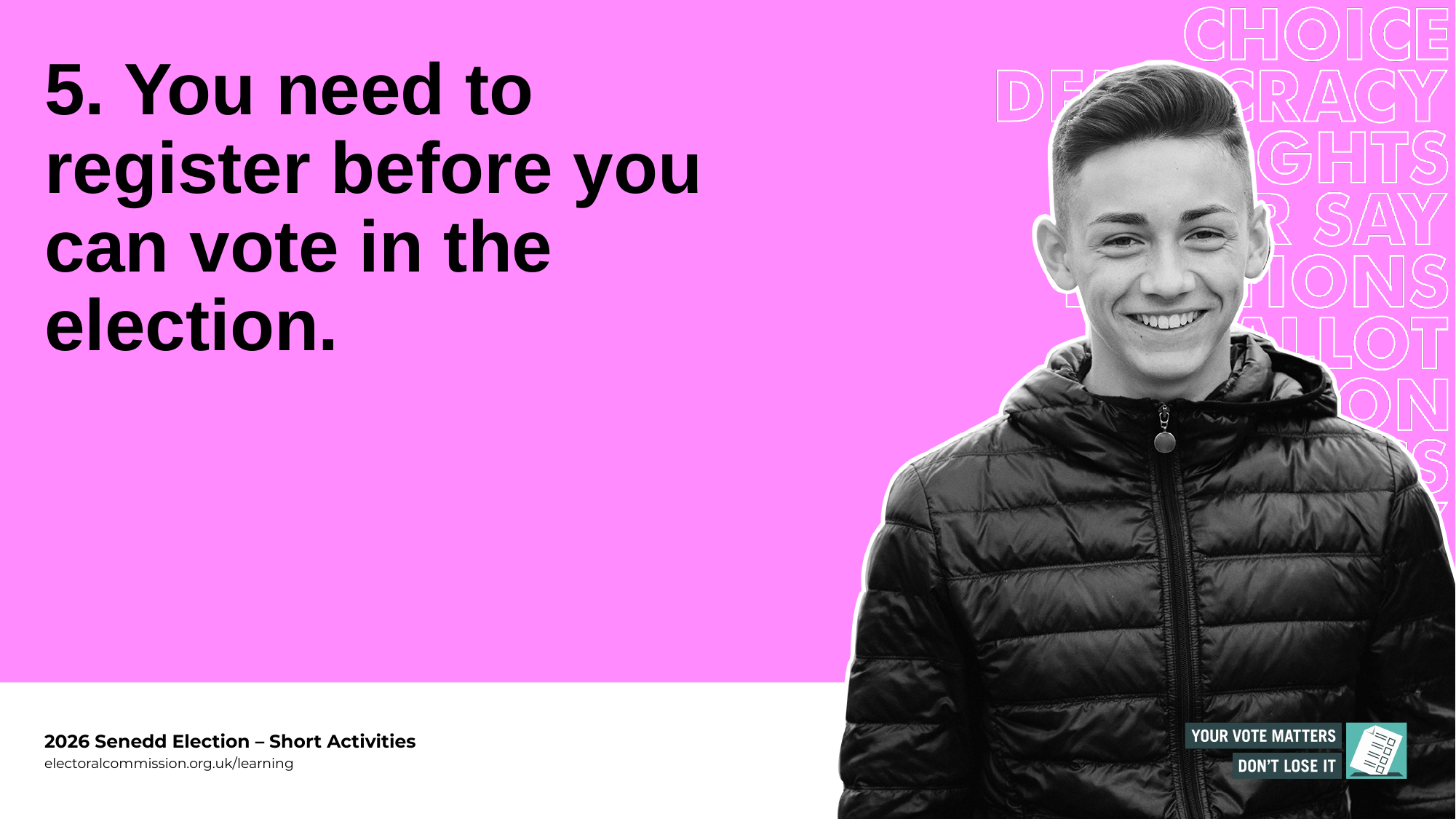

# 5. You need to register before you can vote in the election.
2026 Senedd Election – Short Activities